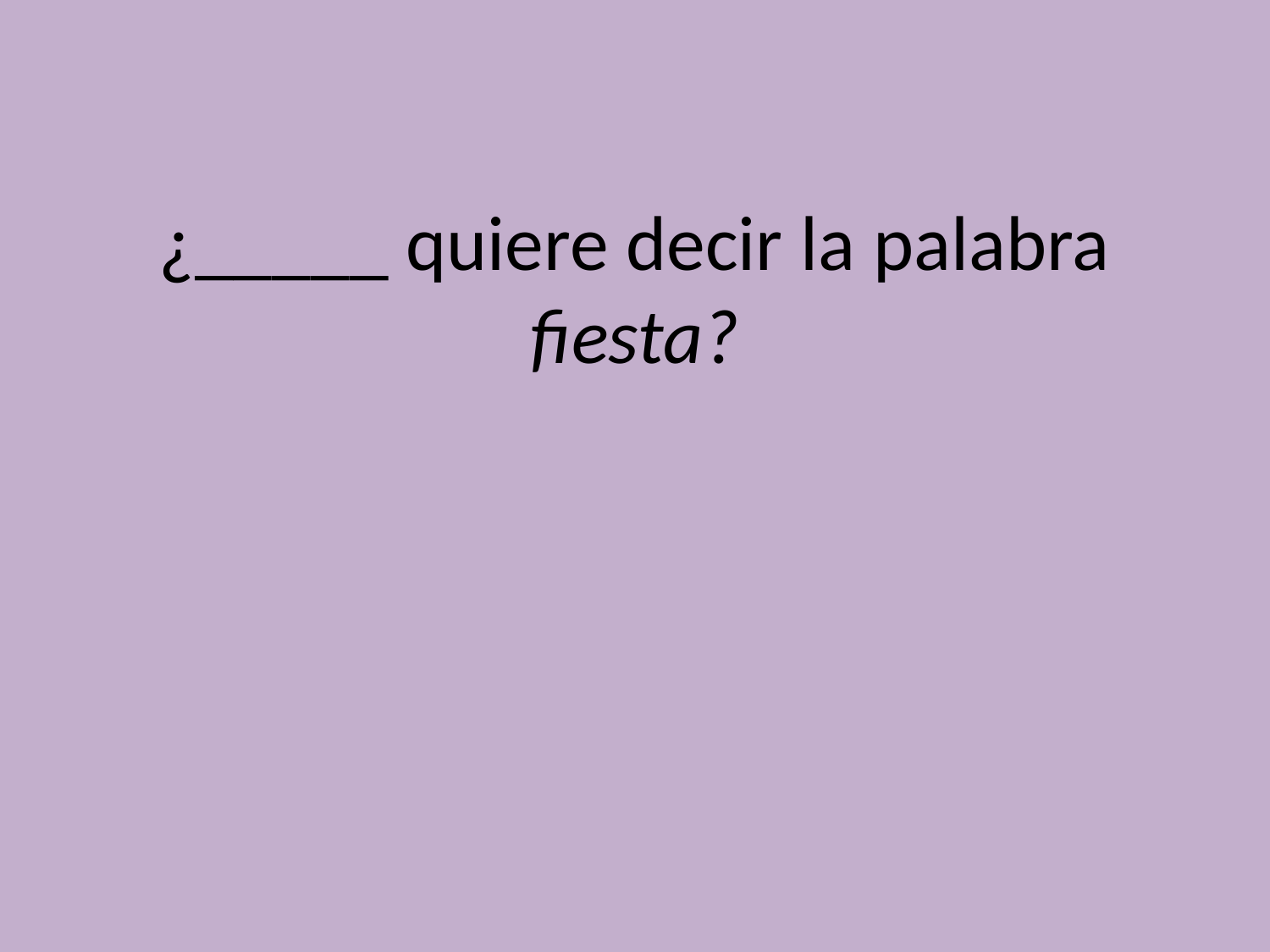

# ¿_____ quiere decir la palabra fiesta?